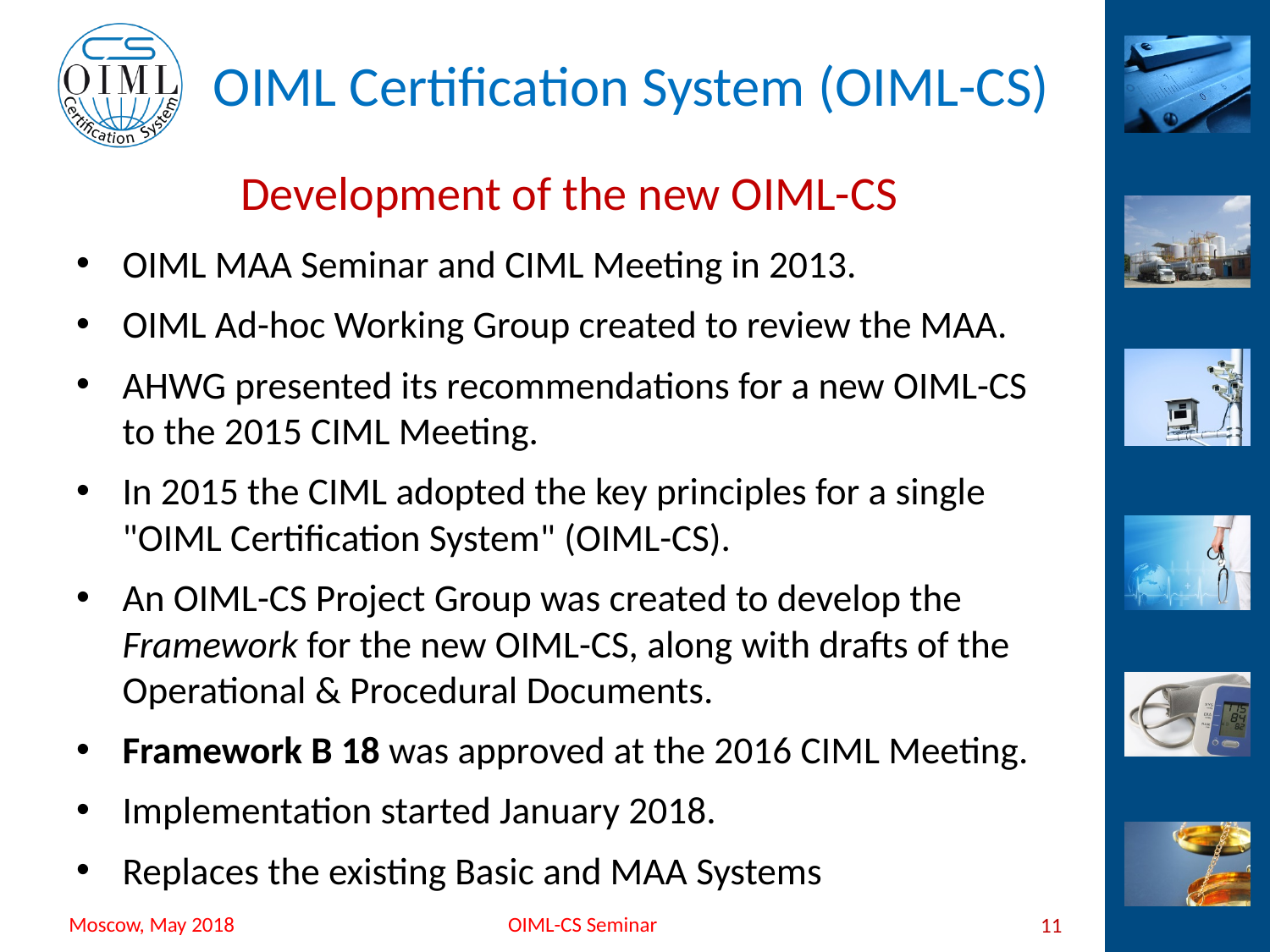

# Development of the new OIML-CS
OIML MAA Seminar and CIML Meeting in 2013.
OIML Ad-hoc Working Group created to review the MAA.
AHWG presented its recommendations for a new OIML-CS to the 2015 CIML Meeting.
In 2015 the CIML adopted the key principles for a single "OIML Certification System" (OIML-CS).
An OIML-CS Project Group was created to develop the Framework for the new OIML-CS, along with drafts of the Operational & Procedural Documents.
Framework B 18 was approved at the 2016 CIML Meeting.
Implementation started January 2018.
Replaces the existing Basic and MAA Systems
11